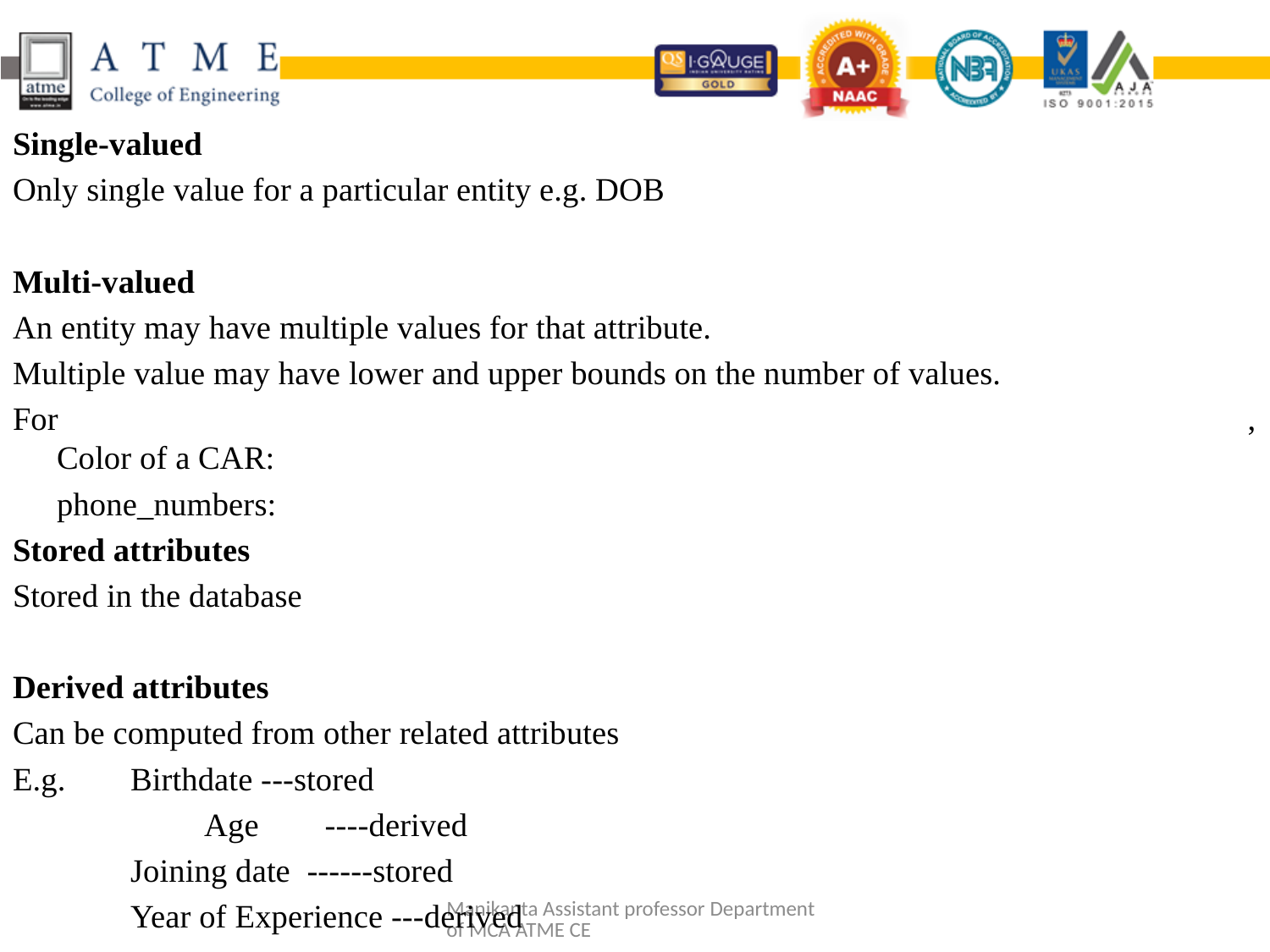

Single-valued
Only single value for a particular entity e.g. DOB

Multi-valued
An entity may have multiple values for that attribute.
Multiple value may have lower and upper bounds on the number of values.
For   ,
Color of a CAR:
   	phone_numbers:
Stored attributes
Stored in the database

Derived attributes
Can be computed from other related attributes
E.g. 	Birthdate ---stored
	   	  	Age        ----derived
         		Joining date  ------stored
		  	Year of Experience ---derived

Manikanta Assistant professor Department of MCA ATME CE